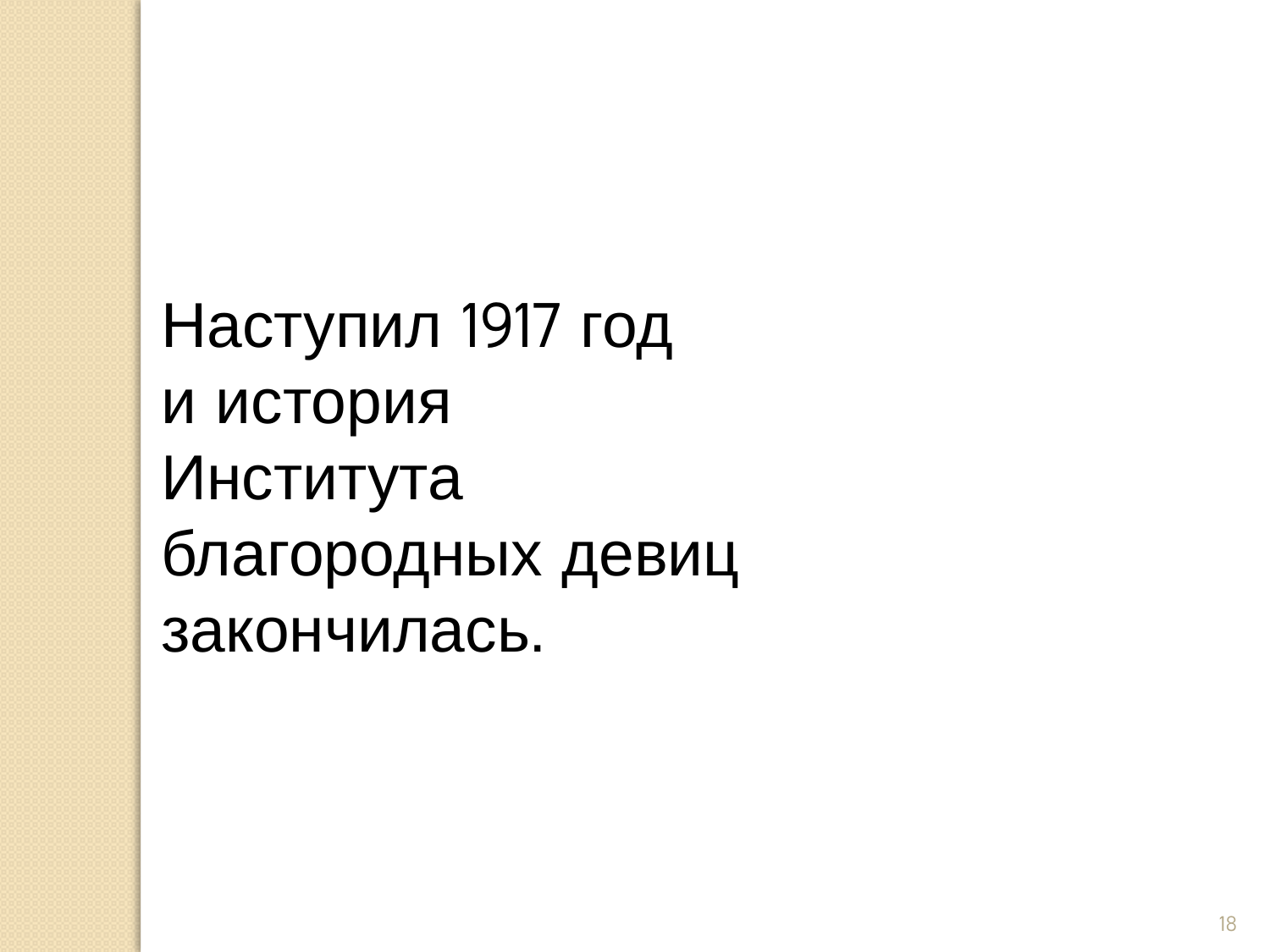

Наступил 1917 год
и история Института благородных девиц закончилась.
18